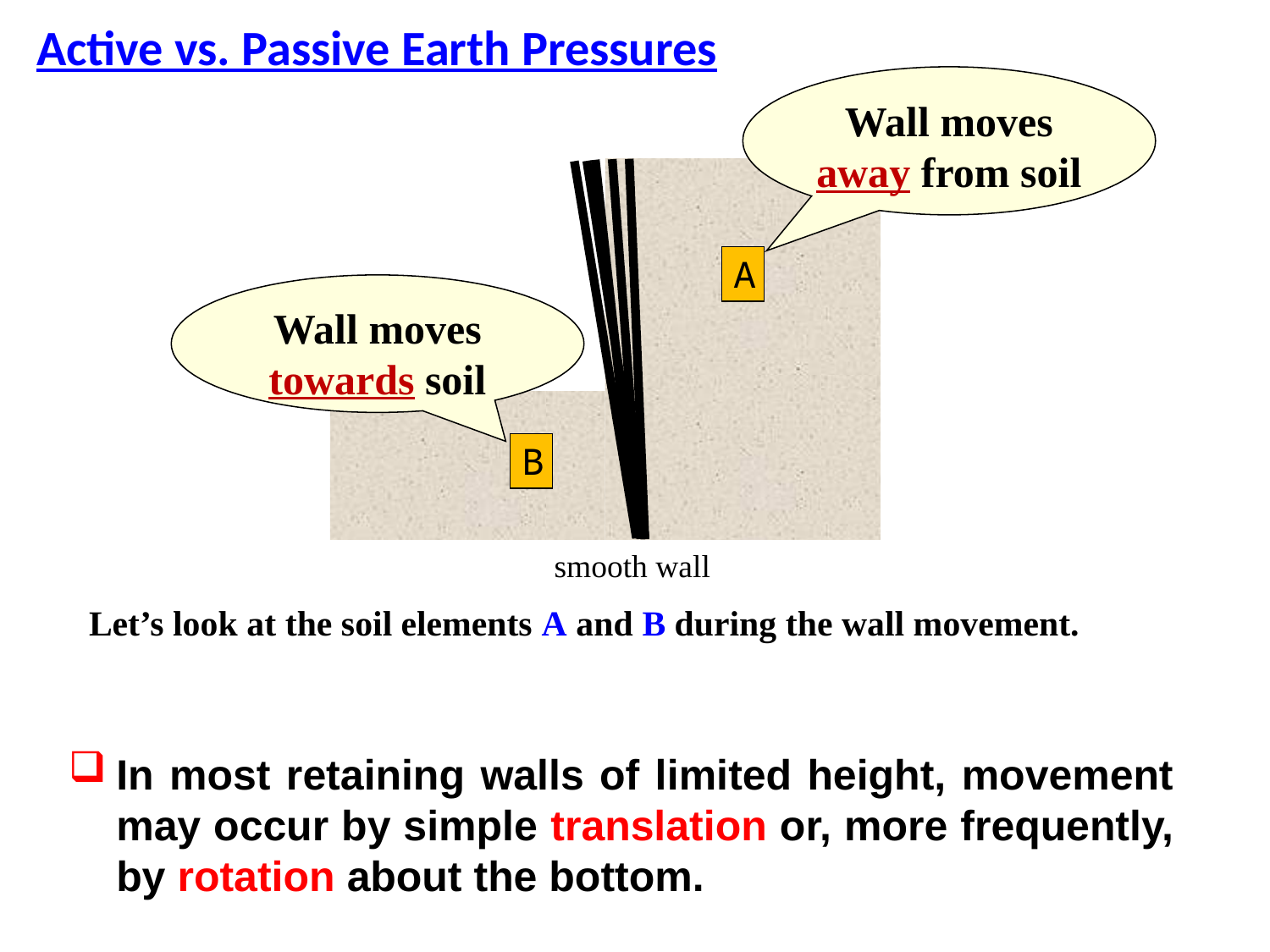

# Active vs. Passive Earth Pressures
Wall moves away from soil

A
Wall moves towards soil
B
smooth wall
Let’s look at the soil elements A and B during the wall movement.
In most retaining walls of limited height, movement may occur by simple translation or, more frequently, by rotation about the bottom.